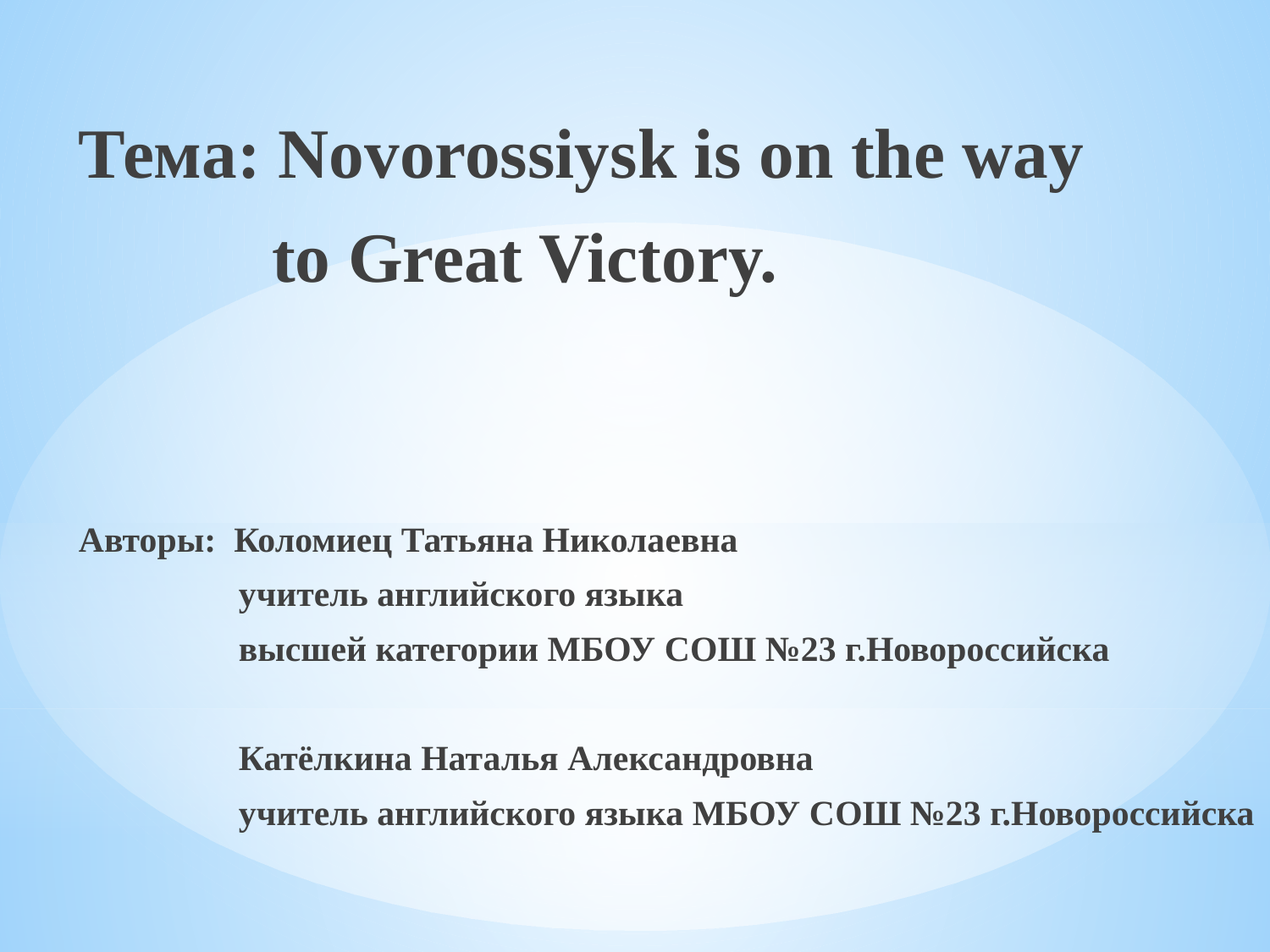

Тема: Novorossiysk is on the way
           to Great Victory.

Авторы:  Коломиец Татьяна Николаевна
                  учитель английского языка
                  высшей категории МБОУ СОШ №23 г.Новороссийска

                  Катёлкина Наталья Александровна
                  учитель английского языка МБОУ СОШ №23 г.Новороссийска

#